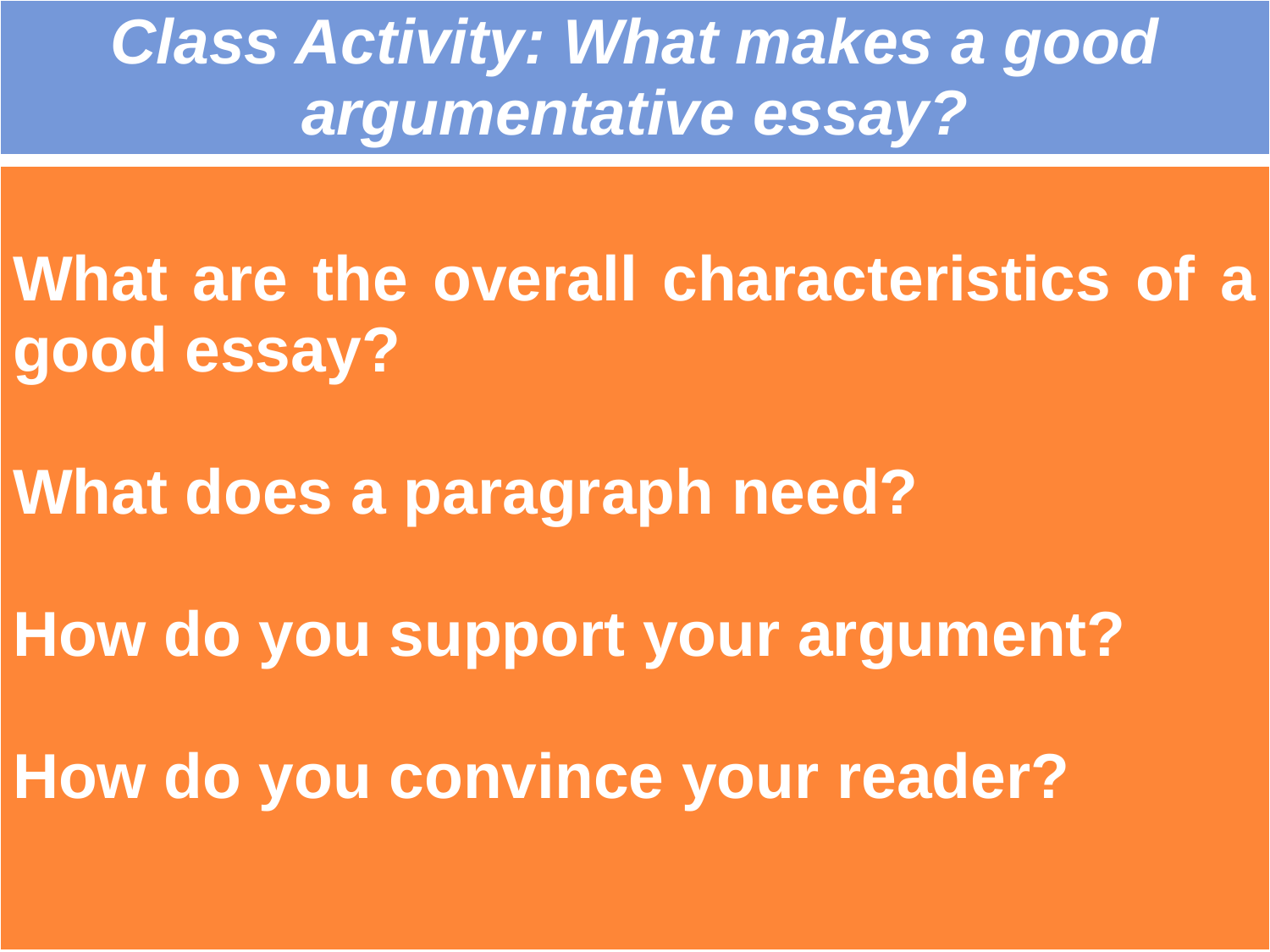

| Class Activity: What makes a good argumentative essay? |
| --- |
| What are the overall characteristics of a good essay? What does a paragraph need? How do you support your argument? How do you convince your reader? |
| --- |
2